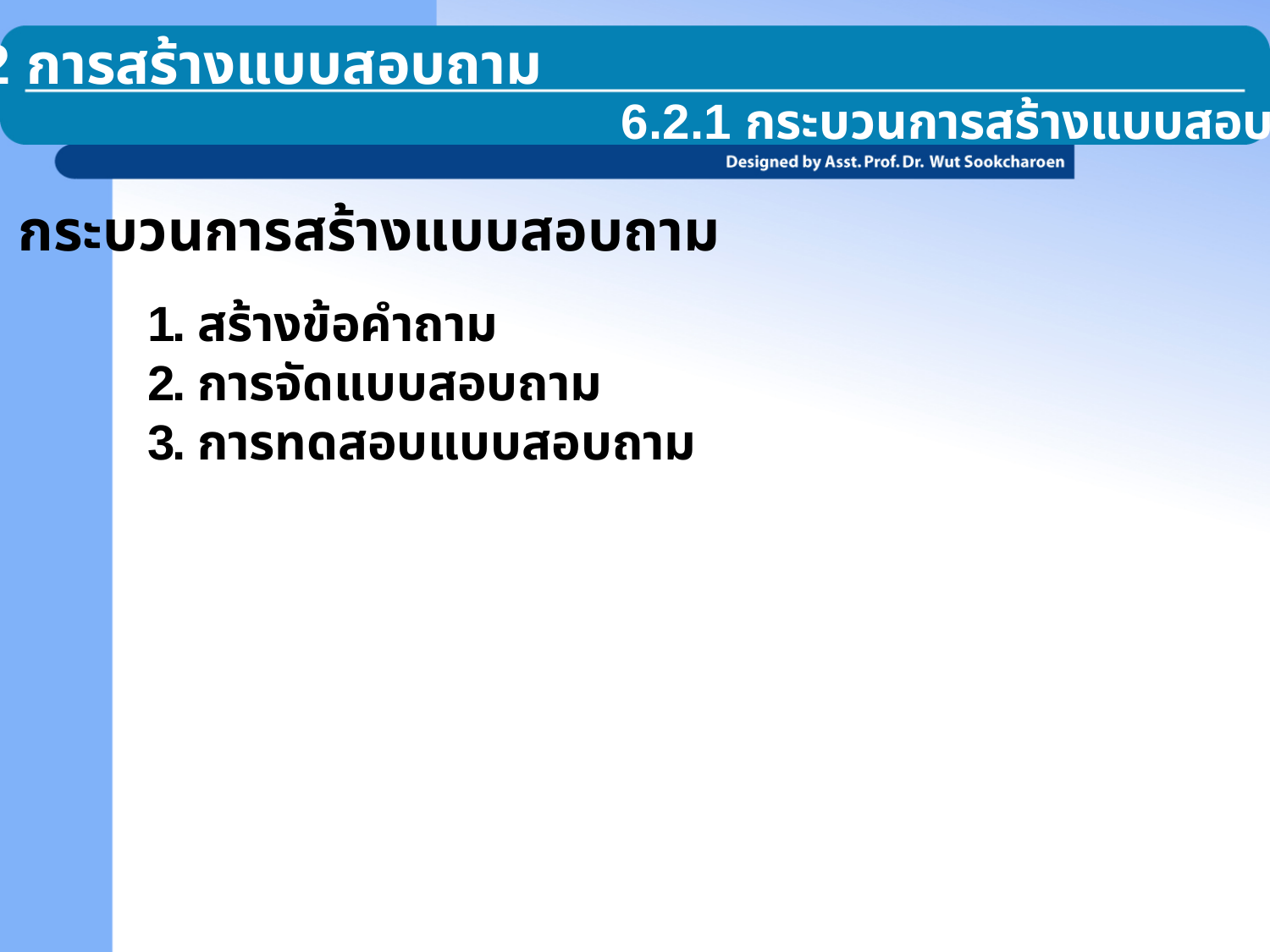

6.2 การสร้างแบบสอบถาม
6.2.1 กระบวนการสร้างแบบสอบถาม
กระบวนการสร้างแบบสอบถาม
 สร้างข้อคำถาม
 การจัดแบบสอบถาม
 การทดสอบแบบสอบถาม